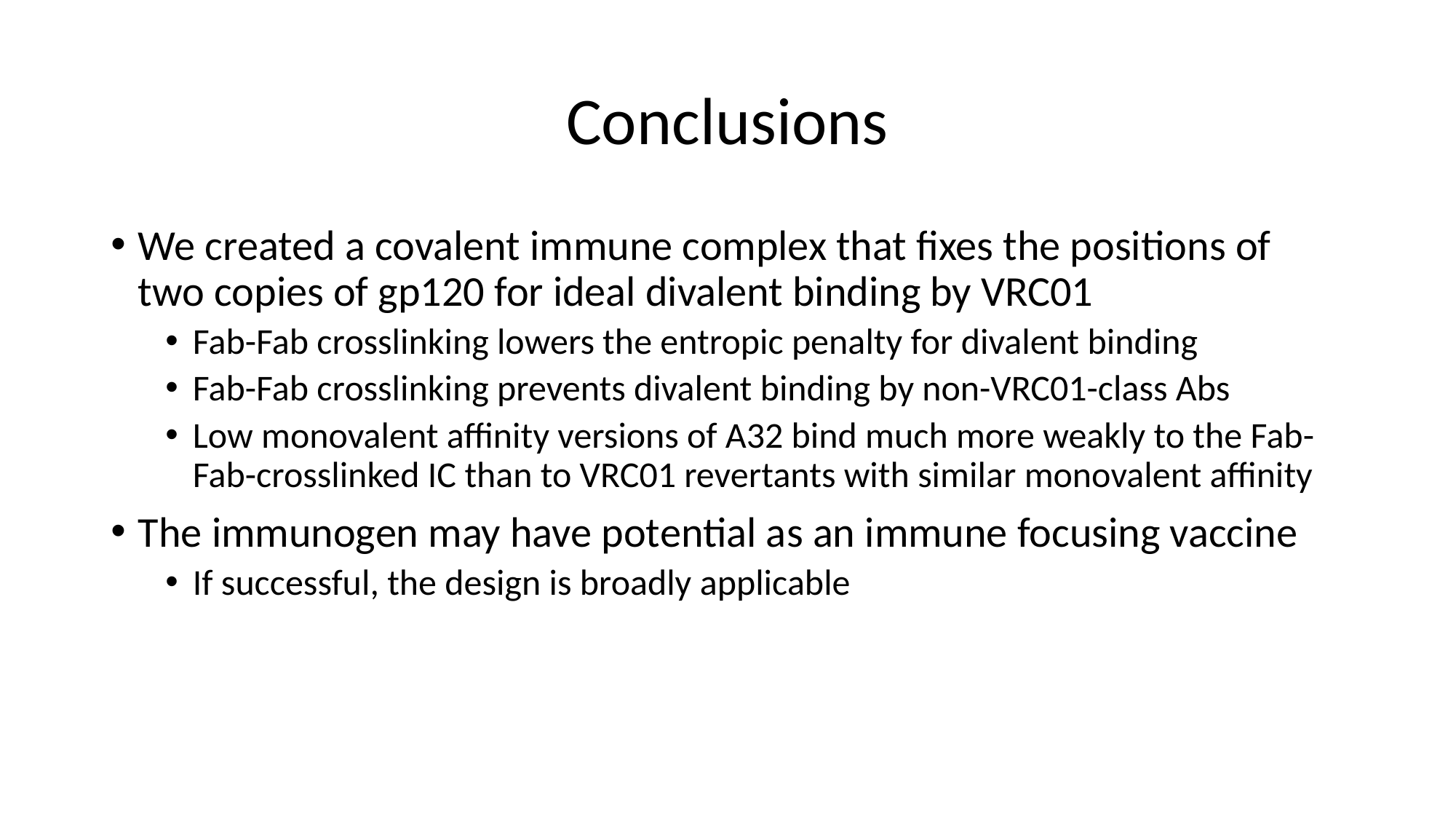

# Conclusions
We created a covalent immune complex that fixes the positions of two copies of gp120 for ideal divalent binding by VRC01
Fab-Fab crosslinking lowers the entropic penalty for divalent binding
Fab-Fab crosslinking prevents divalent binding by non-VRC01-class Abs
Low monovalent affinity versions of A32 bind much more weakly to the Fab-Fab-crosslinked IC than to VRC01 revertants with similar monovalent affinity
The immunogen may have potential as an immune focusing vaccine
If successful, the design is broadly applicable